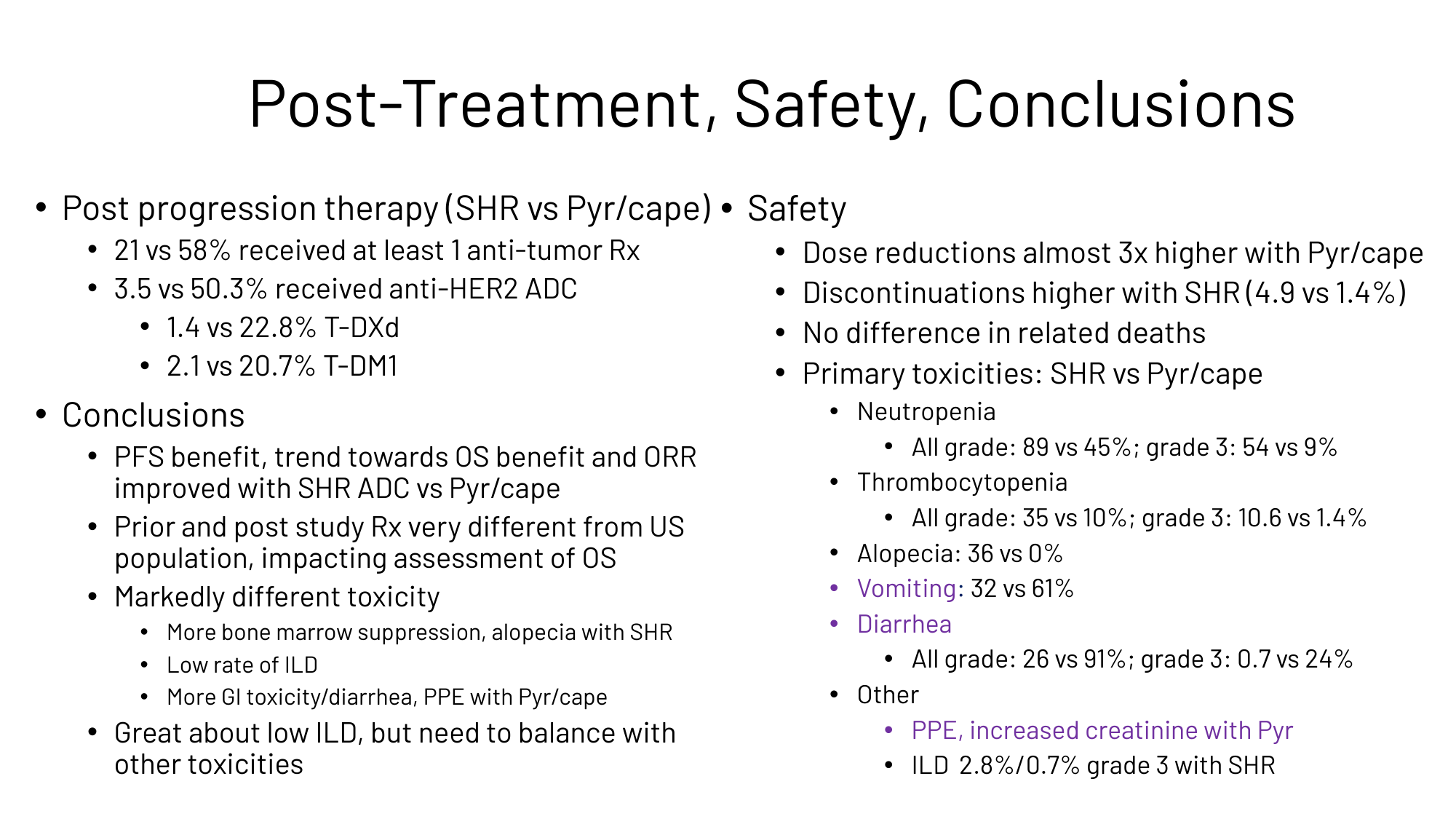

# Post-Treatment, Safety, Conclusions
Post progression therapy (SHR vs Pyr/cape)
21 vs 58% received at least 1 anti-tumor Rx
3.5 vs 50.3% received anti-HER2 ADC
1.4 vs 22.8% T-DXd
2.1 vs 20.7% T-DM1
Conclusions
PFS benefit, trend towards OS benefit and ORR improved with SHR ADC vs Pyr/cape
Prior and post study Rx very different from US population, impacting assessment of OS
Markedly different toxicity
More bone marrow suppression, alopecia with SHR
Low rate of ILD
More GI toxicity/diarrhea, PPE with Pyr/cape
Great about low ILD, but need to balance with other toxicities
Safety
Dose reductions almost 3x higher with Pyr/cape
Discontinuations higher with SHR (4.9 vs 1.4%)
No difference in related deaths
Primary toxicities: SHR vs Pyr/cape
Neutropenia
All grade: 89 vs 45%; grade 3: 54 vs 9%
Thrombocytopenia
All grade: 35 vs 10%; grade 3: 10.6 vs 1.4%
Alopecia: 36 vs 0%
Vomiting: 32 vs 61%
Diarrhea
All grade: 26 vs 91%; grade 3: 0.7 vs 24%
Other
PPE, increased creatinine with Pyr
ILD  2.8%/0.7% grade 3 with SHR